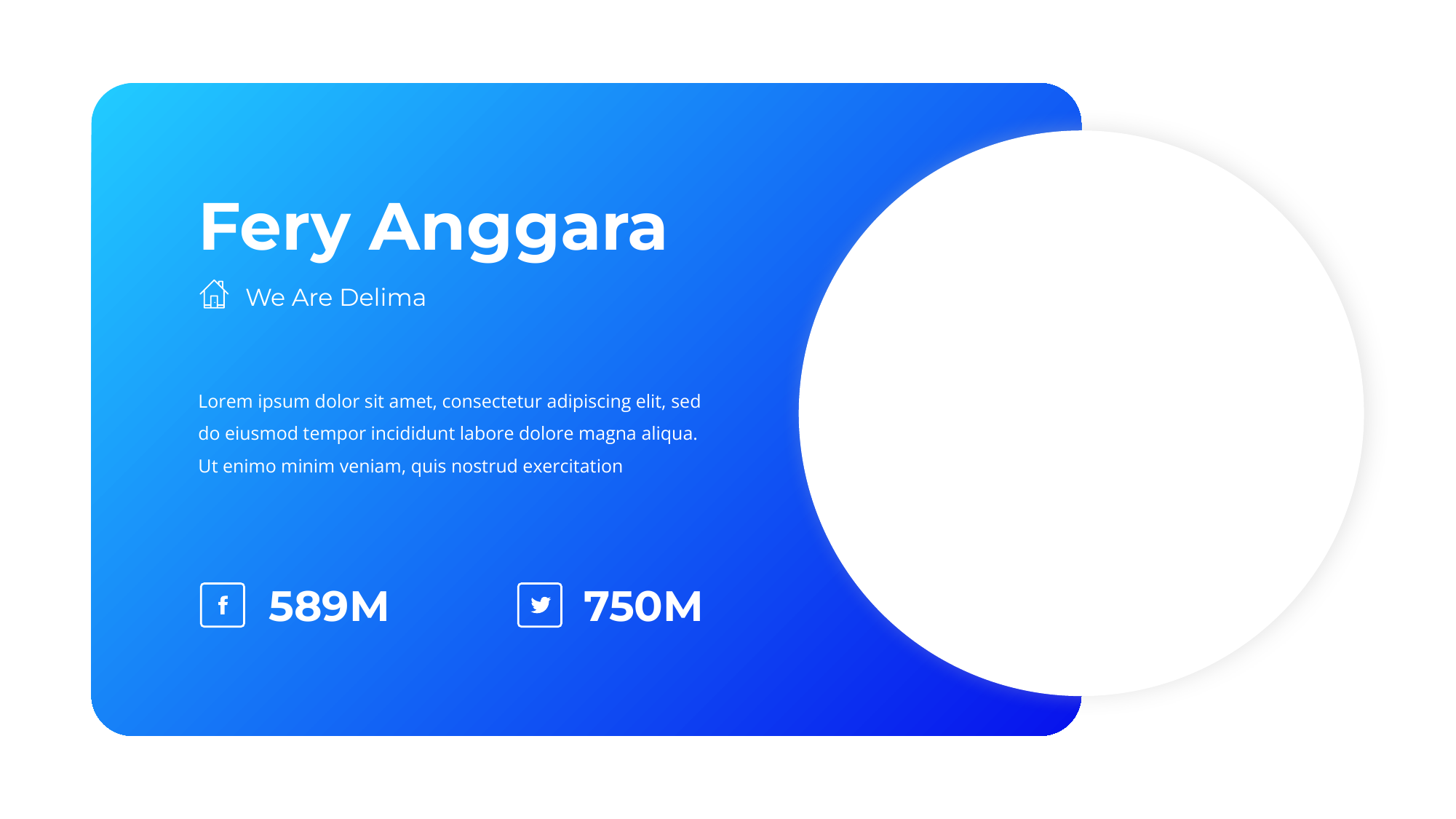

Fery Anggara
We Are Delima

Lorem ipsum dolor sit amet, consectetur adipiscing elit, sed do eiusmod tempor incididunt labore dolore magna aliqua. Ut enimo minim veniam, quis nostrud exercitation
589M

750M